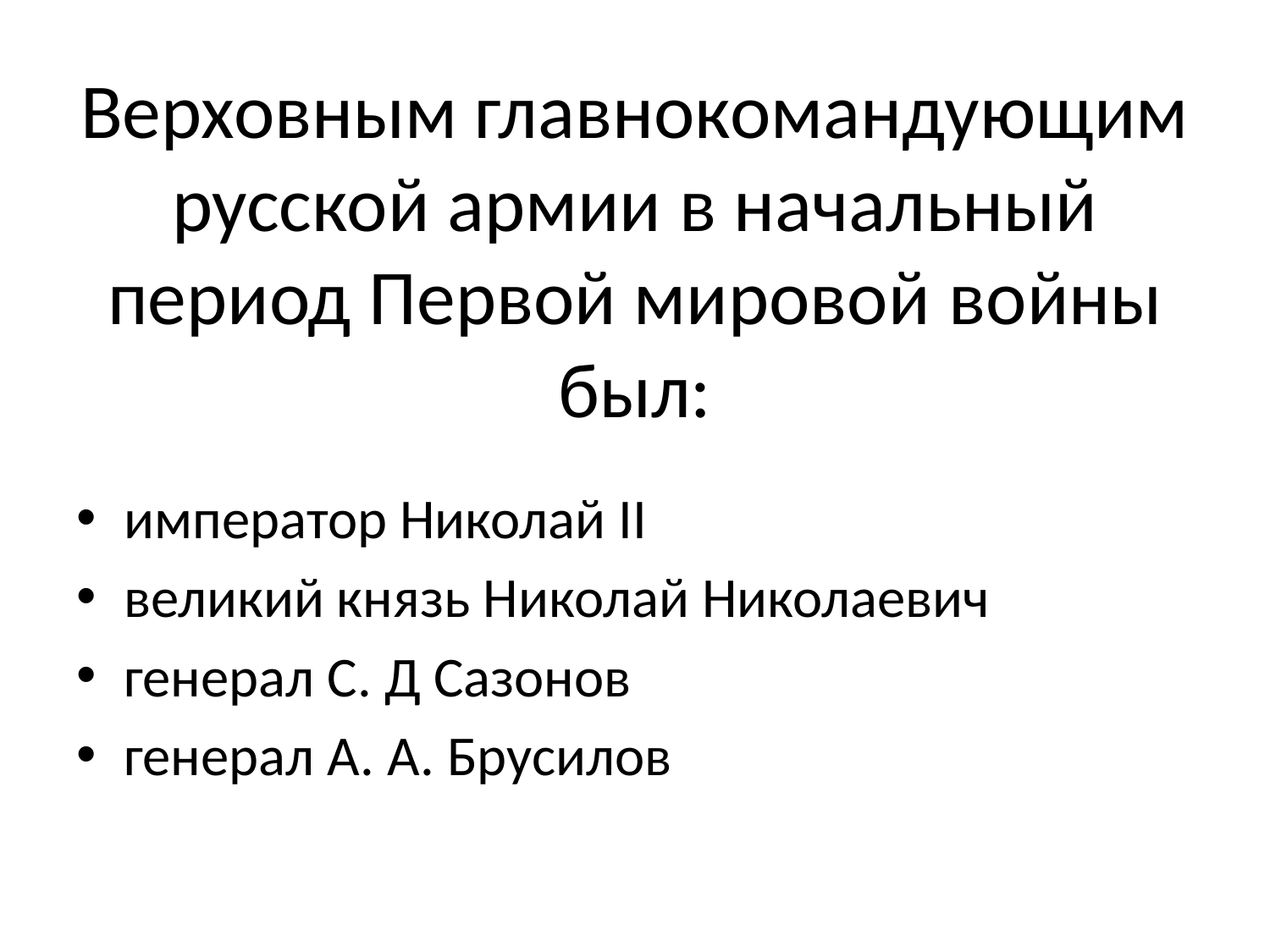

# Верховным главнокомандующим русской армии в начальный период Первой мировой войны был:
император Николай II
великий князь Николай Николаевич
генерал С. Д Сазонов
генерал А. А. Брусилов